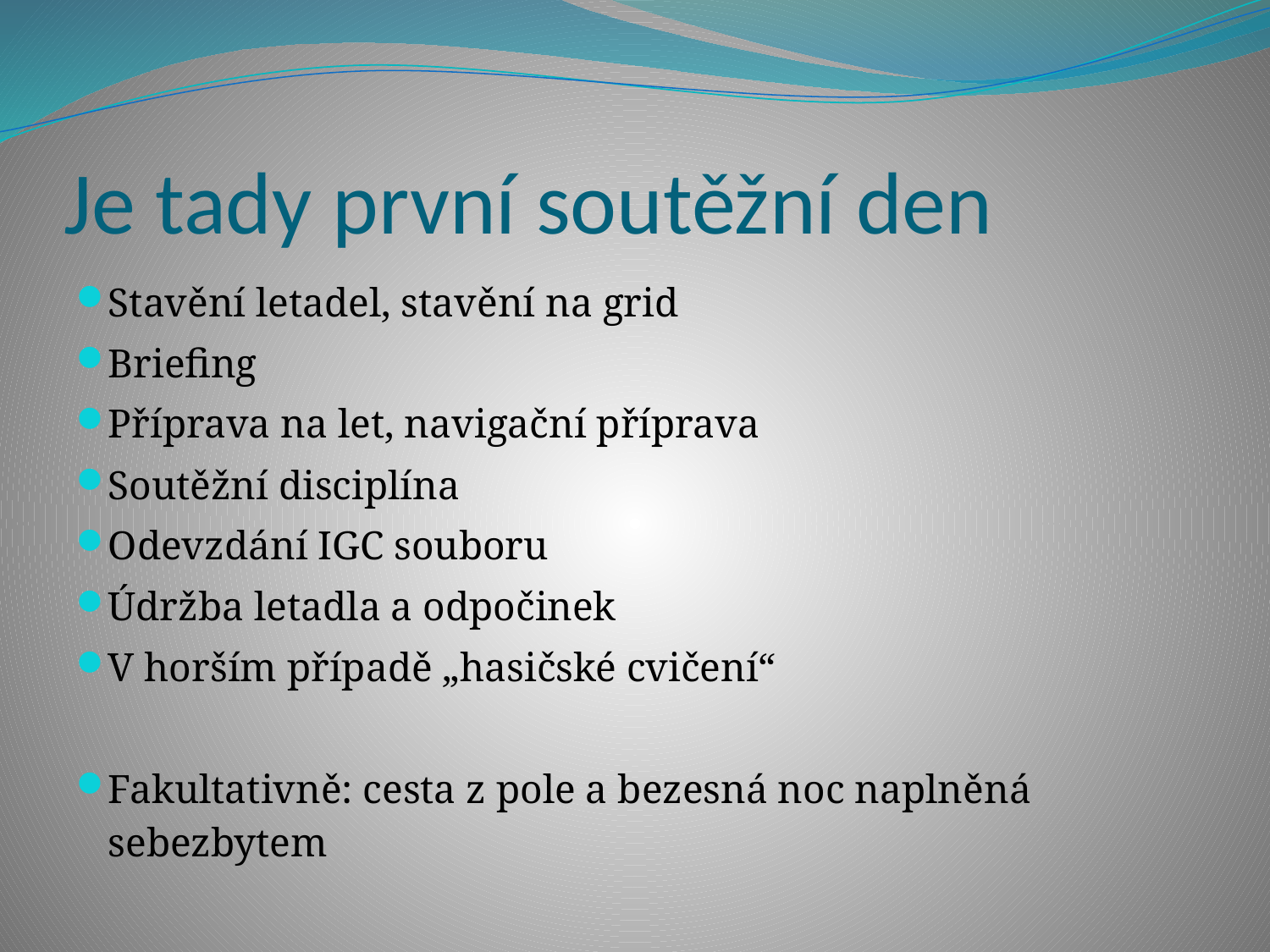

# Je tady první soutěžní den
Stavění letadel, stavění na grid
Briefing
Příprava na let, navigační příprava
Soutěžní disciplína
Odevzdání IGC souboru
Údržba letadla a odpočinek
V horším případě „hasičské cvičení“

Fakultativně: cesta z pole a bezesná noc naplněná sebezbytem